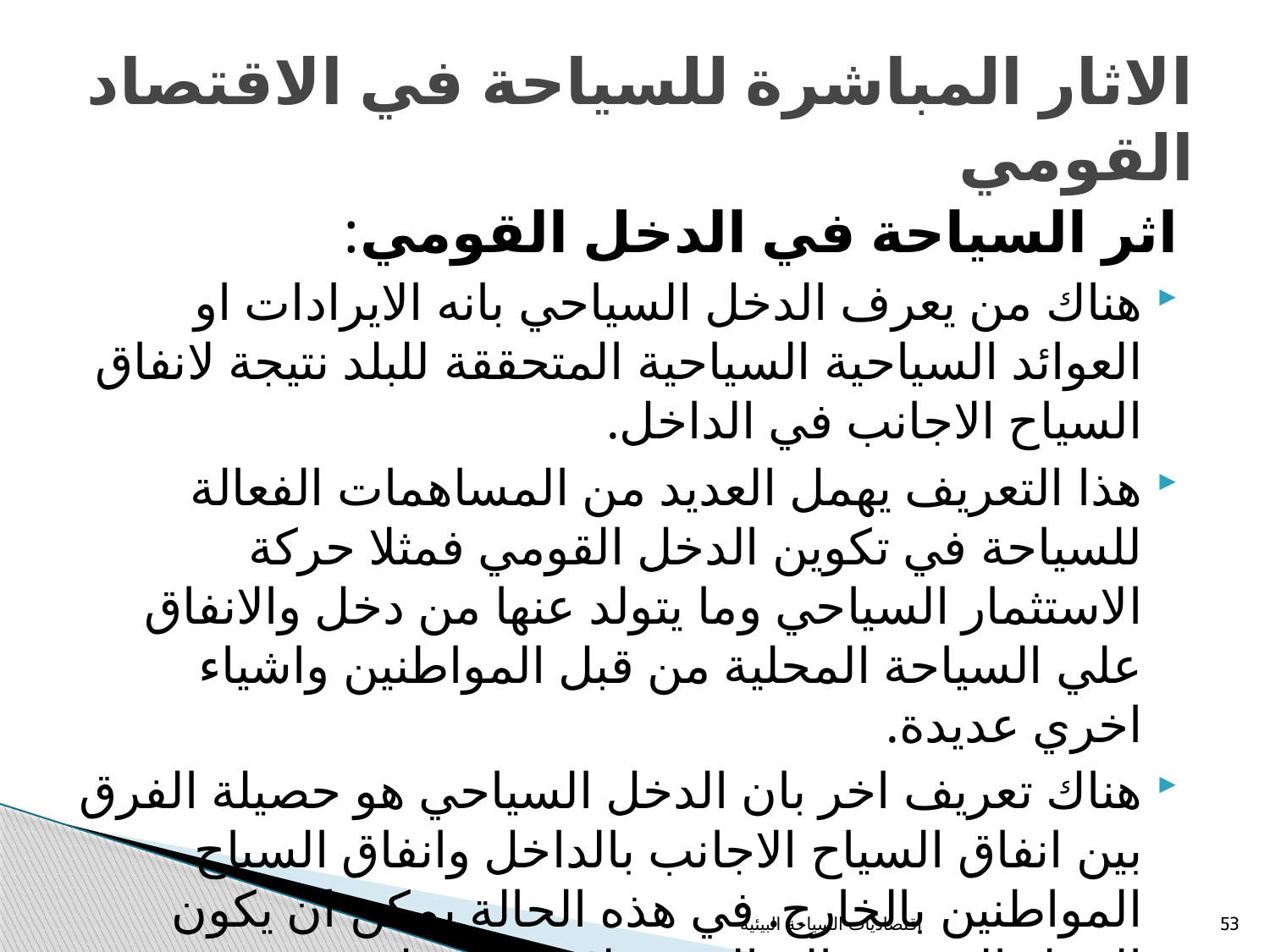

# الاثار المباشرة للسياحة في الاقتصاد القومي
اثر السياحة في الدخل القومي:
هناك من يعرف الدخل السياحي بانه الايرادات او العوائد السياحية السياحية المتحققة للبلد نتيجة لانفاق السياح الاجانب في الداخل.
هذا التعريف يهمل العديد من المساهمات الفعالة للسياحة في تكوين الدخل القومي فمثلا حركة الاستثمار السياحي وما يتولد عنها من دخل والانفاق علي السياحة المحلية من قبل المواطنين واشياء اخري عديدة.
هناك تعريف اخر بان الدخل السياحي هو حصيلة الفرق بين انفاق السياح الاجانب بالداخل وانفاق السياح المواطنين بالخارج. في هذه الحالة يمكن ان يكون الدخل القومي بالسالب،  ولا يوجد دخل قومي بالسالب.
اقتصاديات السياحة البيئية
53